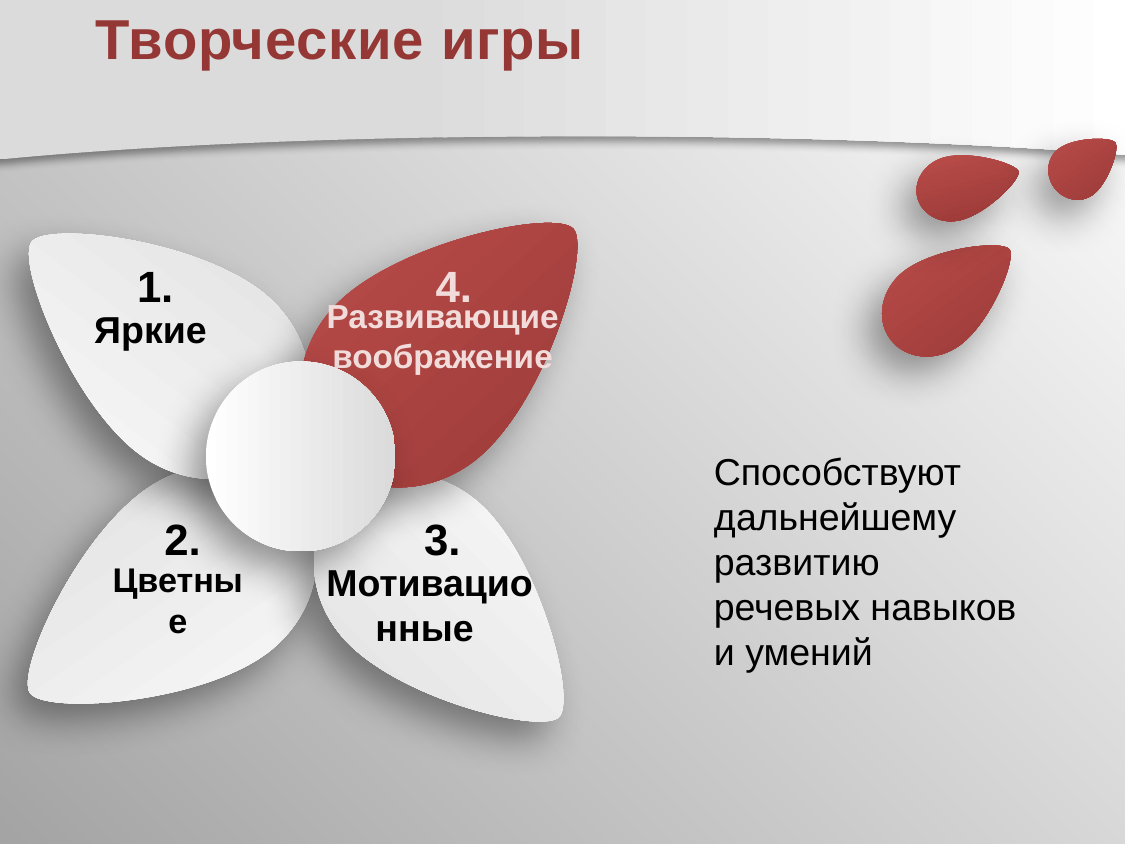

# Творческие игры

4.

Развивающие воображение

1.

Яркие

Способствуют дальнейшему развитию речевых навыков и умений

2.

Цветные

3.

Мотивационные